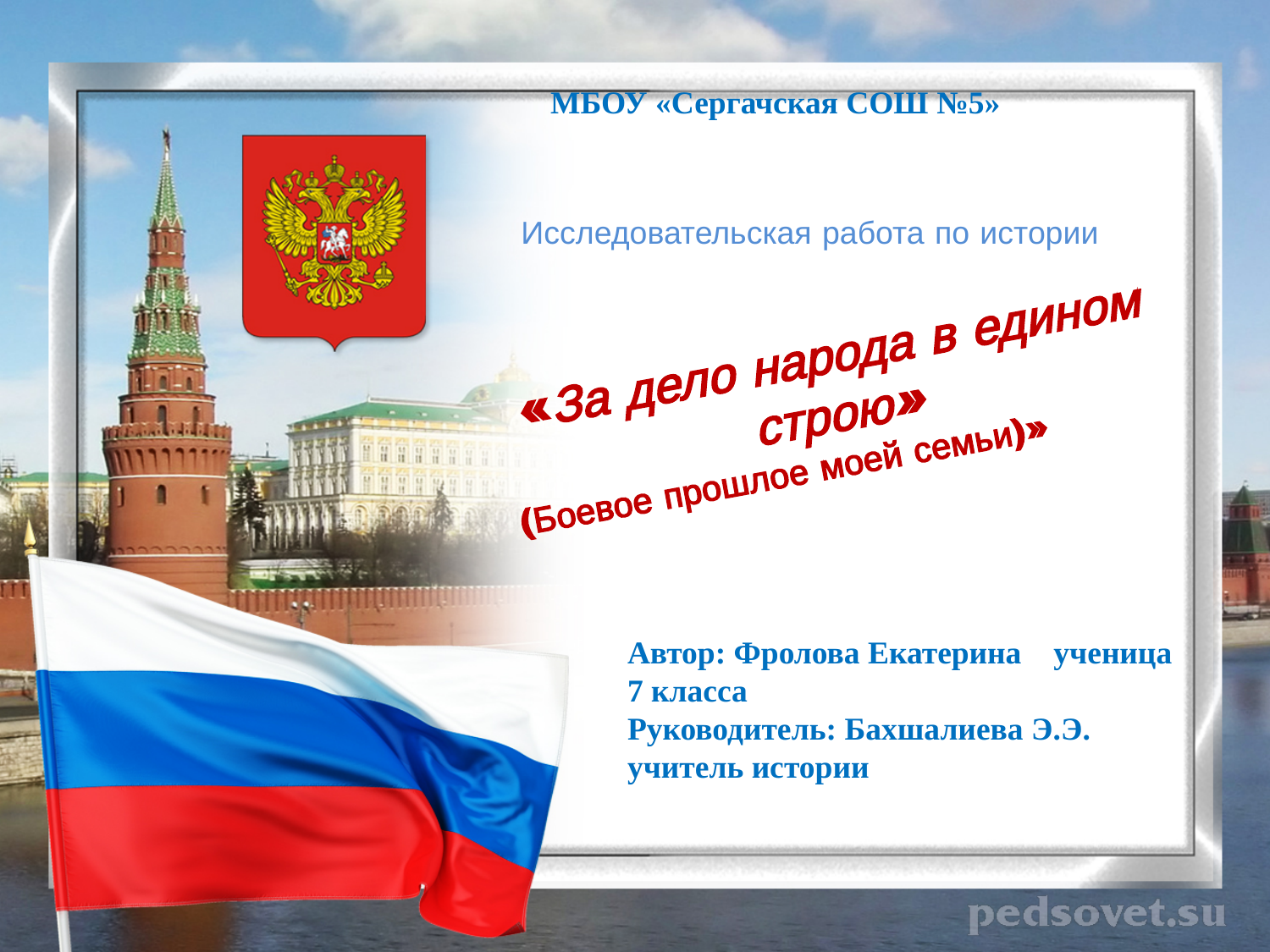

МБОУ «Сергачская СОШ №5»
Исследовательская работа по истории
«За дело народа в едином строю»
(Боевое прошлое моей семьи)»
Автор: Фролова Екатерина    ученица 7 класса
Руководитель: Бахшалиева Э.Э.
учитель истории